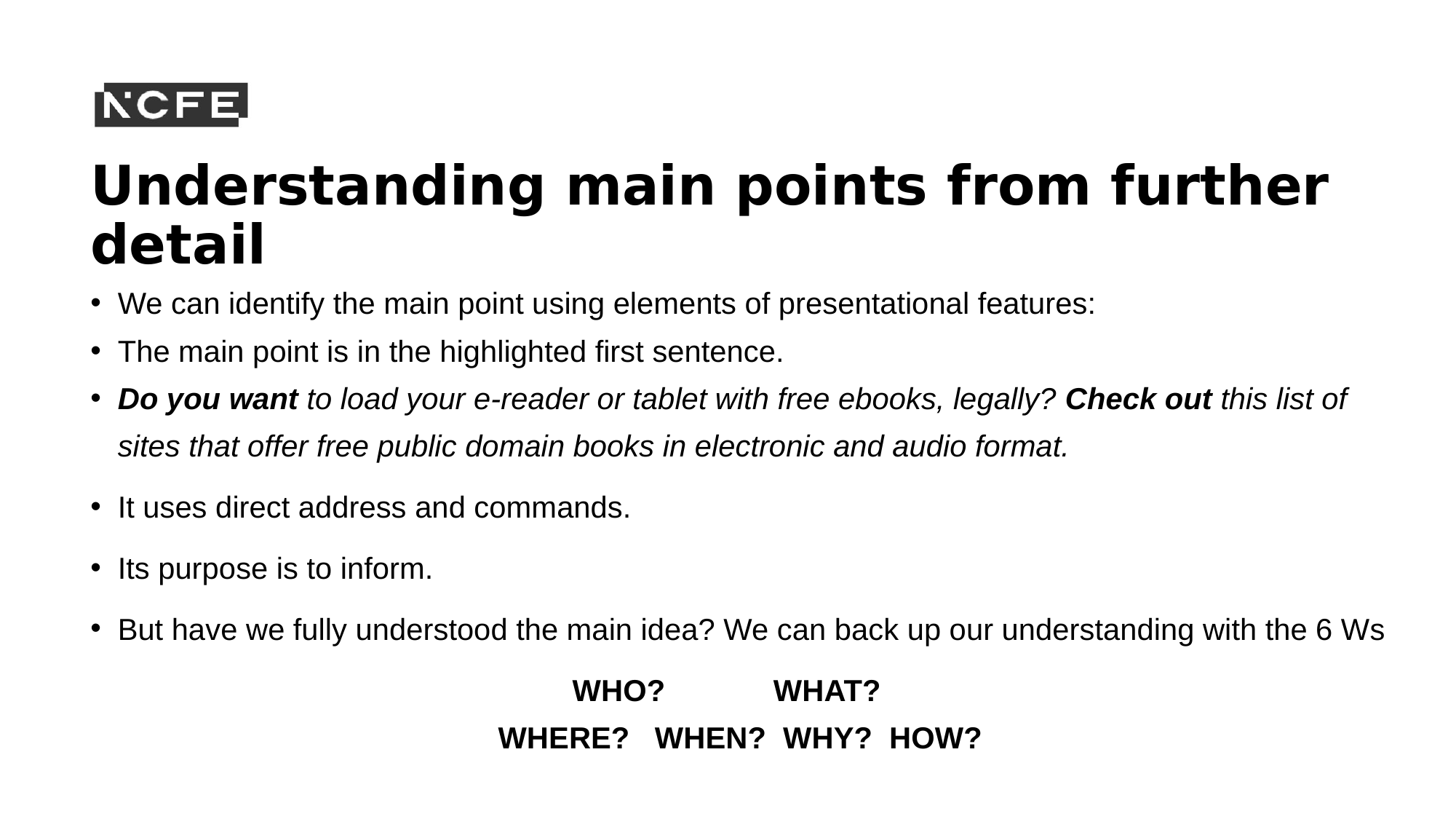

# Understanding main points from further detail
We can identify the main point using elements of presentational features:
The main point is in the highlighted first sentence.
Do you want to load your e-reader or tablet with free ebooks, legally? Check out this list of sites that offer free public domain books in electronic and audio format.
It uses direct address and commands.
Its purpose is to inform.
But have we fully understood the main idea? We can back up our understanding with the 6 Ws
 WHO?	            WHAT?
WHERE?   WHEN?  WHY?  HOW?